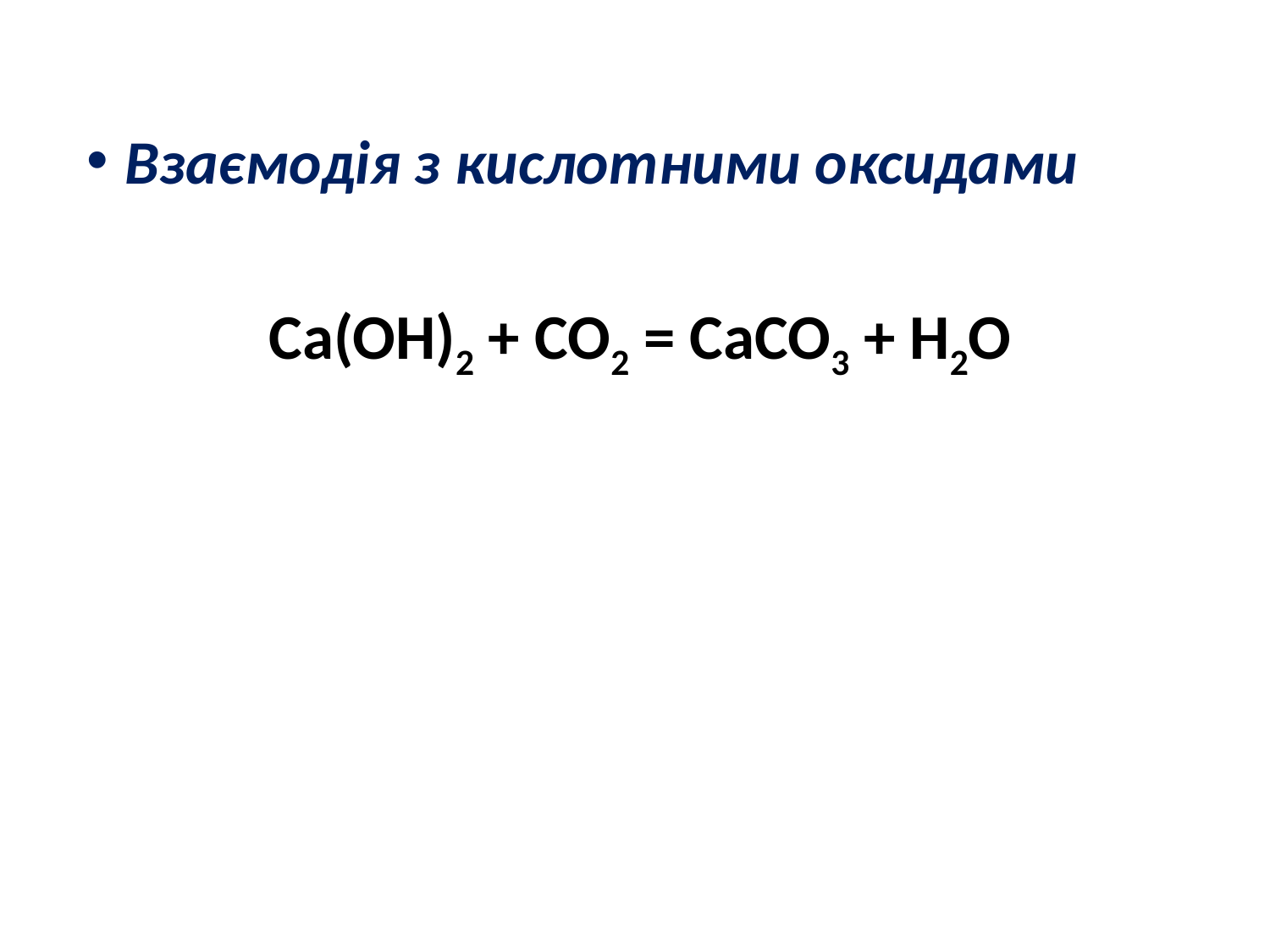

Взаємодія з кислотними оксидами

Ca(OH)2 + CO2 = CaCO3 + H2O